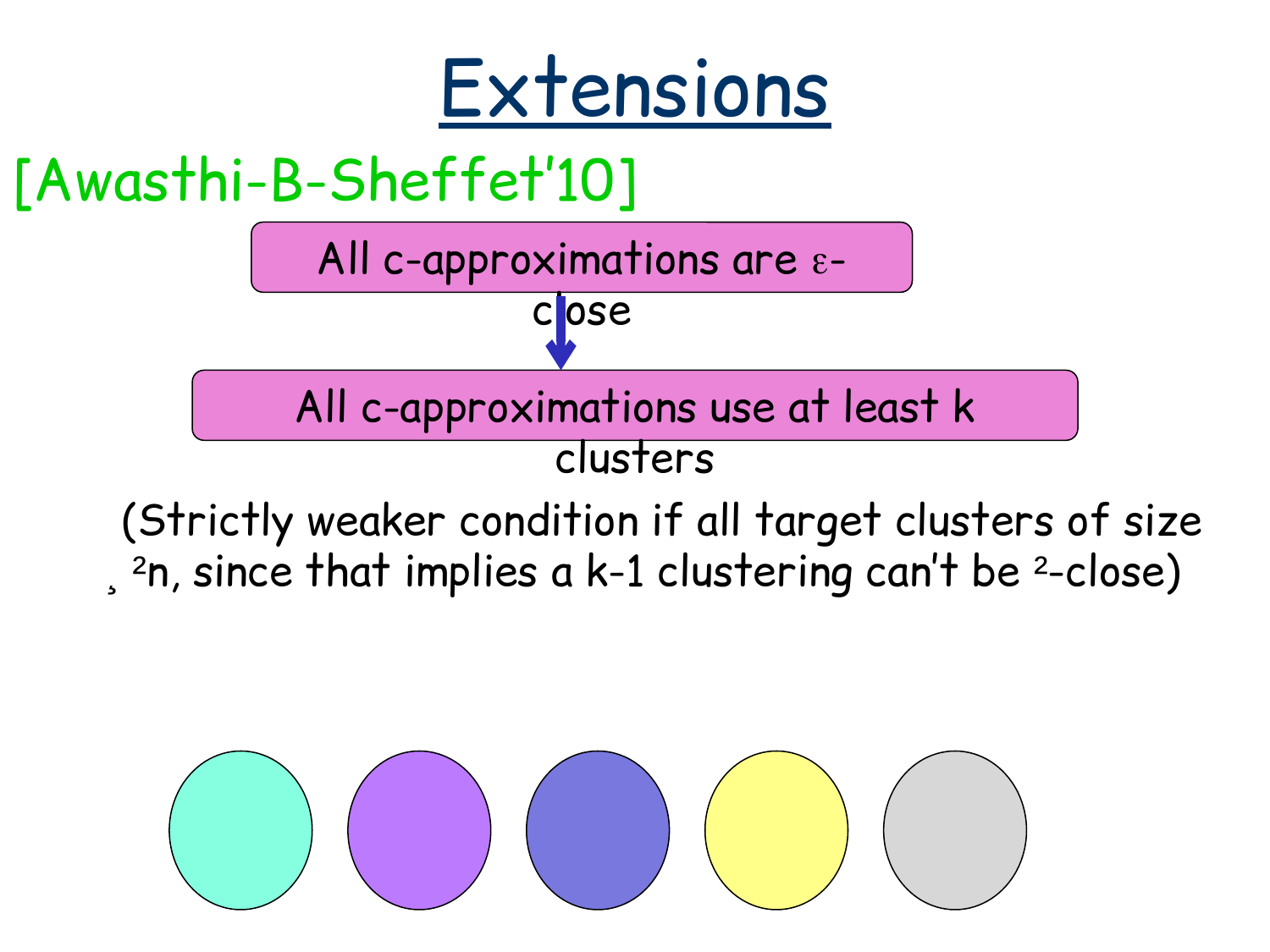

# Extensions
[Awasthi-B-Sheffet’10]
All c-approximations are ε-close
All c-approximations use at least k clusters
 (Strictly weaker condition if all target clusters of size
    ¸ ²n, since that implies a k-1 clustering can’t be ²-close)